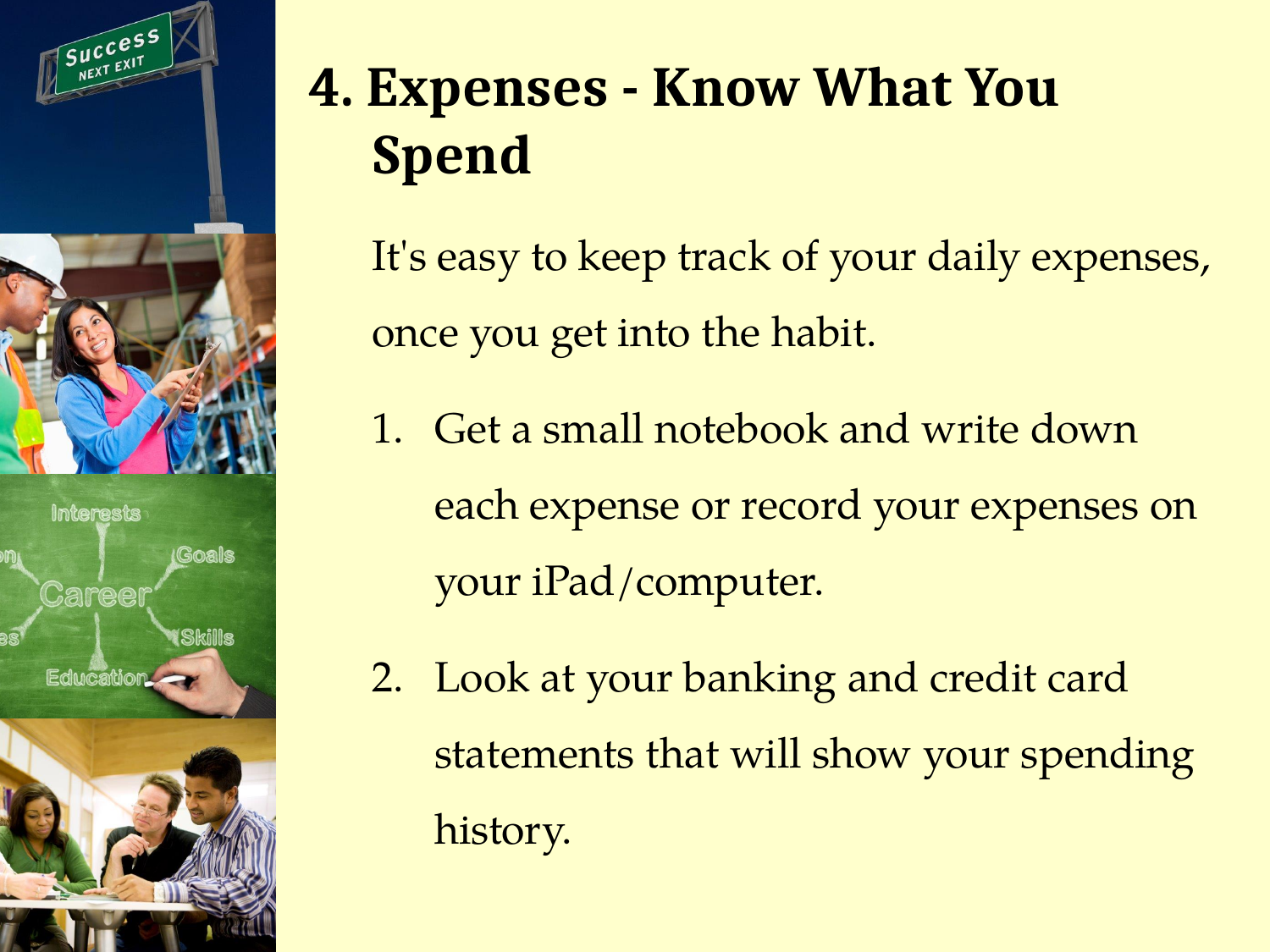

# 4. Expenses - Know What You Spend
It's easy to keep track of your daily expenses, once you get into the habit.
Get a small notebook and write down each expense or record your expenses on your iPad/computer.
Look at your banking and credit card statements that will show your spending history.